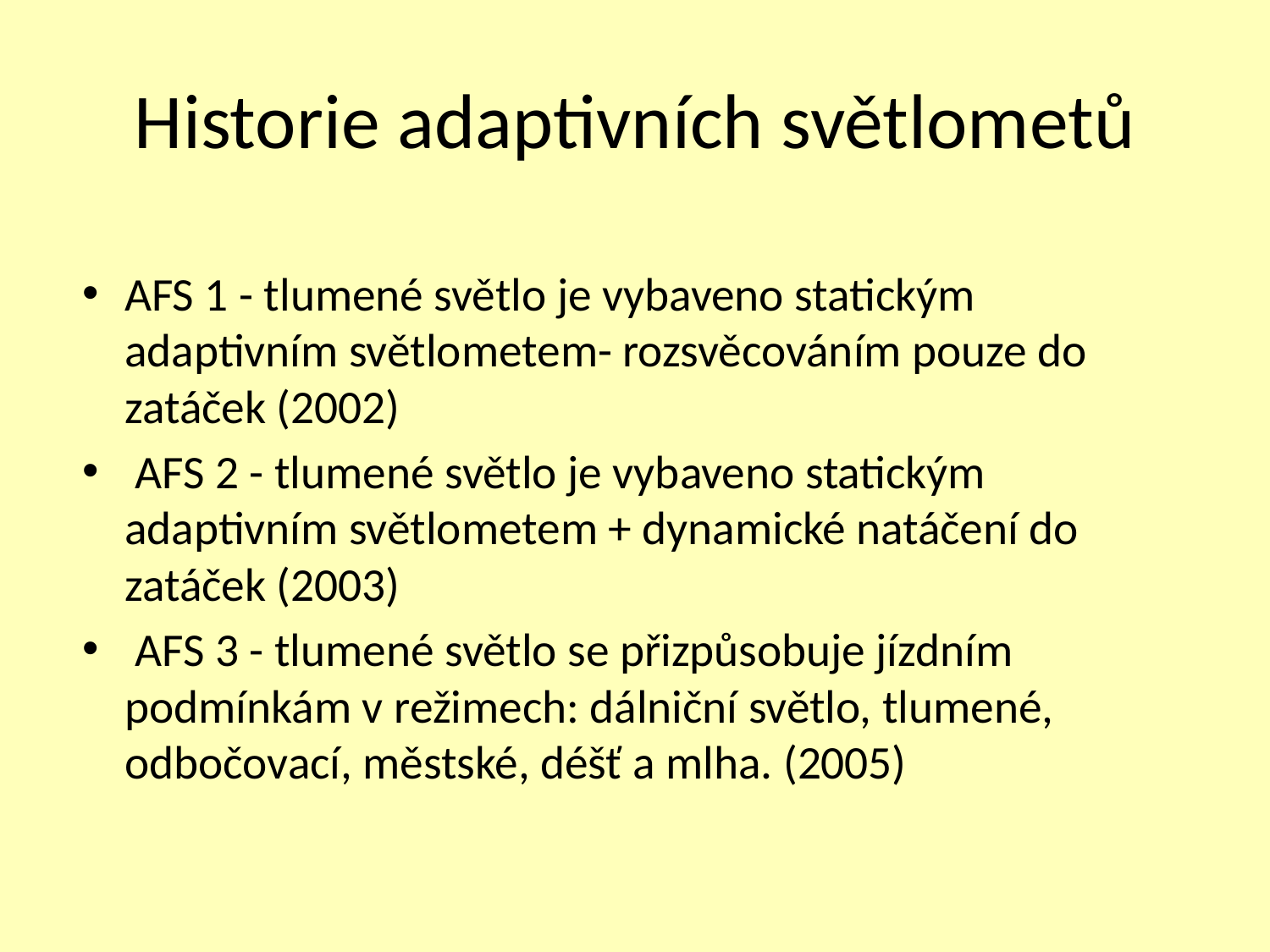

# Historie adaptivních světlometů
AFS 1 - tlumené světlo je vybaveno statickým adaptivním světlometem- rozsvěcováním pouze do zatáček (2002)
 AFS 2 - tlumené světlo je vybaveno statickým adaptivním světlometem + dynamické natáčení do zatáček (2003)
 AFS 3 - tlumené světlo se přizpůsobuje jízdním podmínkám v režimech: dálniční světlo, tlumené, odbočovací, městské, déšť a mlha. (2005)